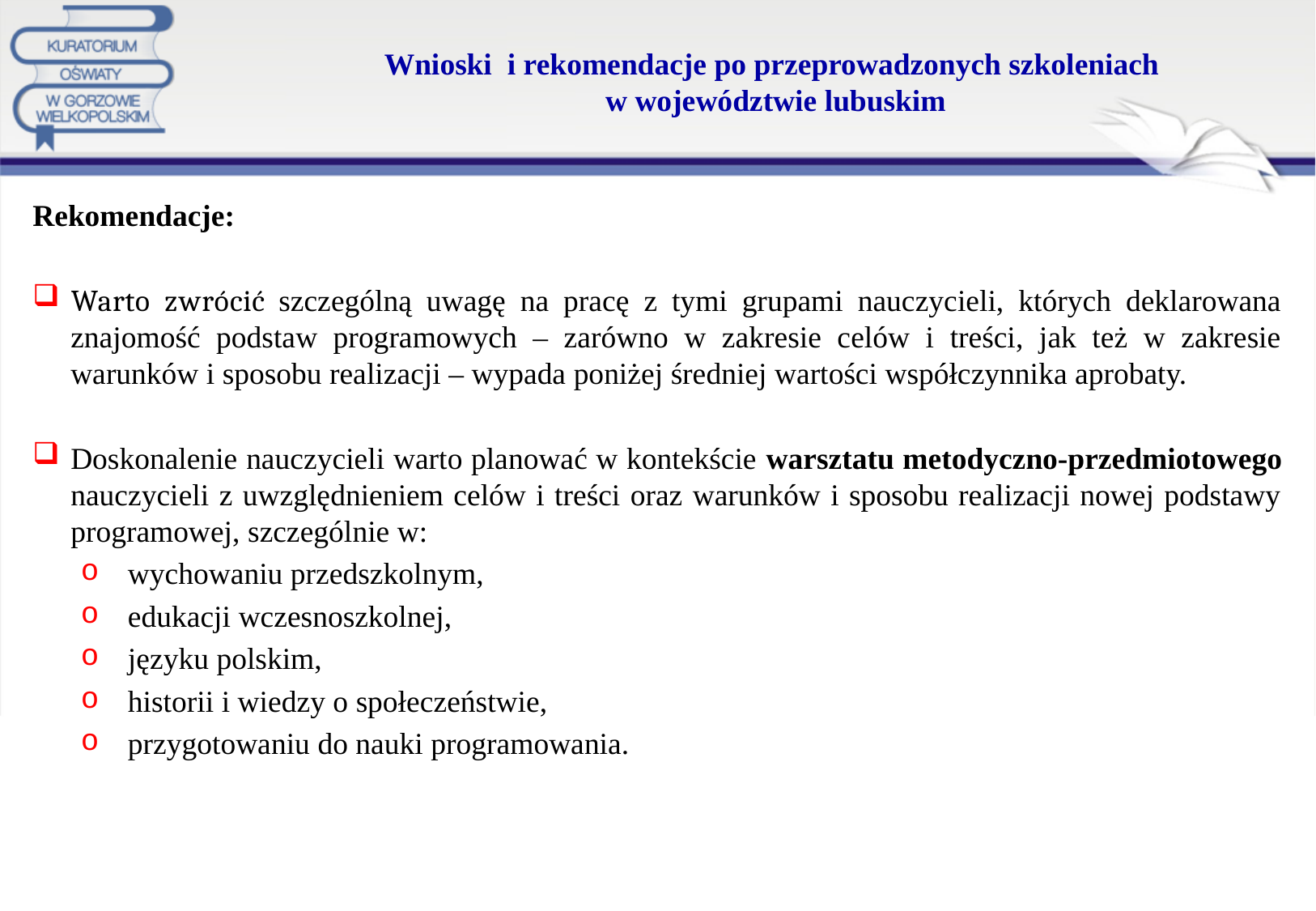

# Wnioski  i rekomendacje po przeprowadzonych szkoleniach w województwie lubuskim
Rekomendacje:

Warto zwrócić szczególną uwagę na pracę z tymi grupami nauczycieli, których deklarowana znajomość podstaw programowych – zarówno w zakresie celów i treści, jak też w zakresie warunków i sposobu realizacji – wypada poniżej średniej wartości współczynnika aprobaty.

Doskonalenie nauczycieli warto planować w kontekście warsztatu metodyczno-przedmiotowego nauczycieli z uwzględnieniem celów i treści oraz warunków i sposobu realizacji nowej podstawy programowej, szczególnie w:
wychowaniu przedszkolnym,
edukacji wczesnoszkolnej,
języku polskim,
historii i wiedzy o społeczeństwie,
przygotowaniu do nauki programowania.